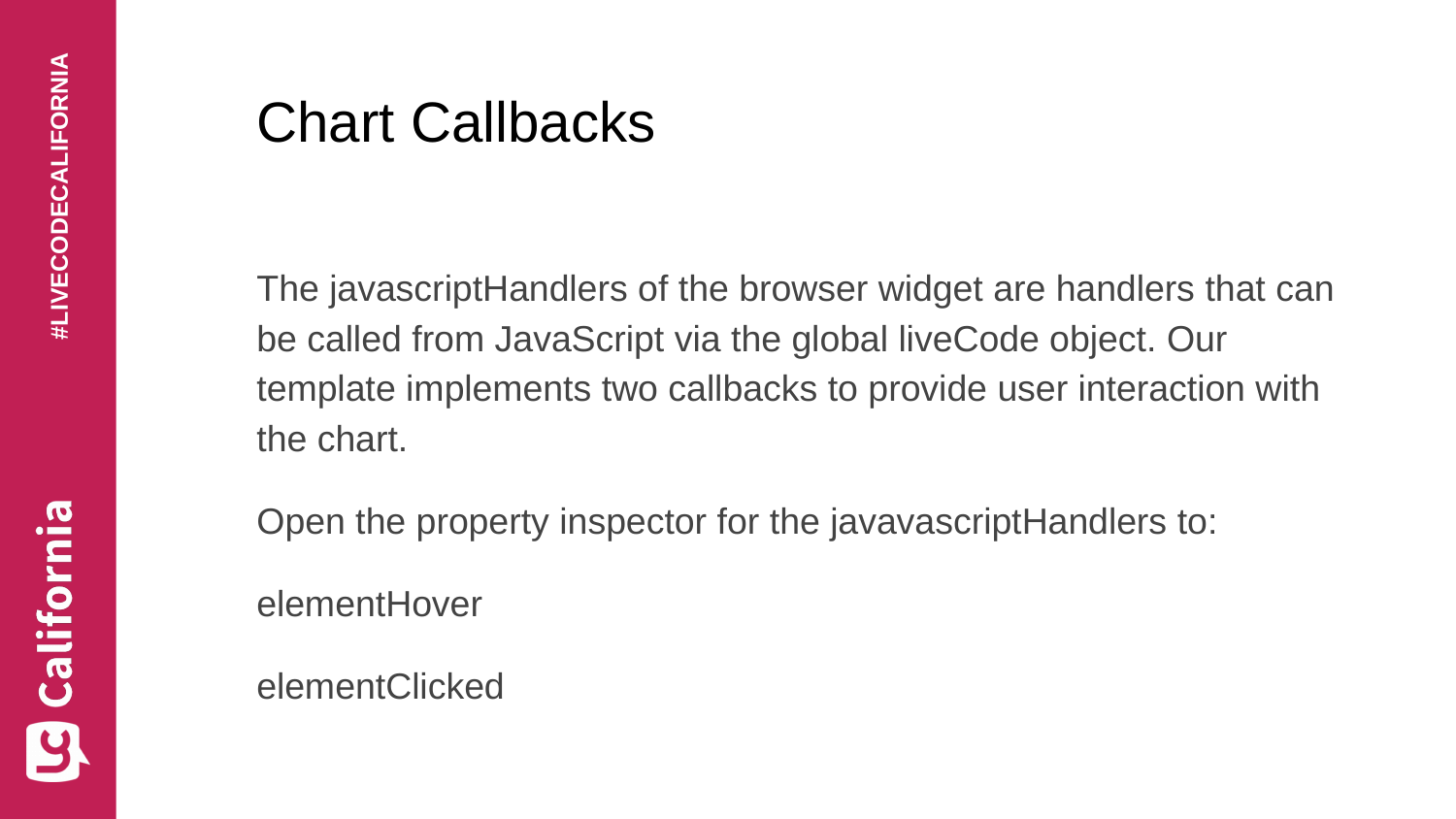

# Chart Callbacks
The javascriptHandlers of the browser widget are handlers that can be called from JavaScript via the global liveCode object. Our template implements two callbacks to provide user interaction with the chart.
Open the property inspector for the javavascriptHandlers to:
elementHover
elementClicked